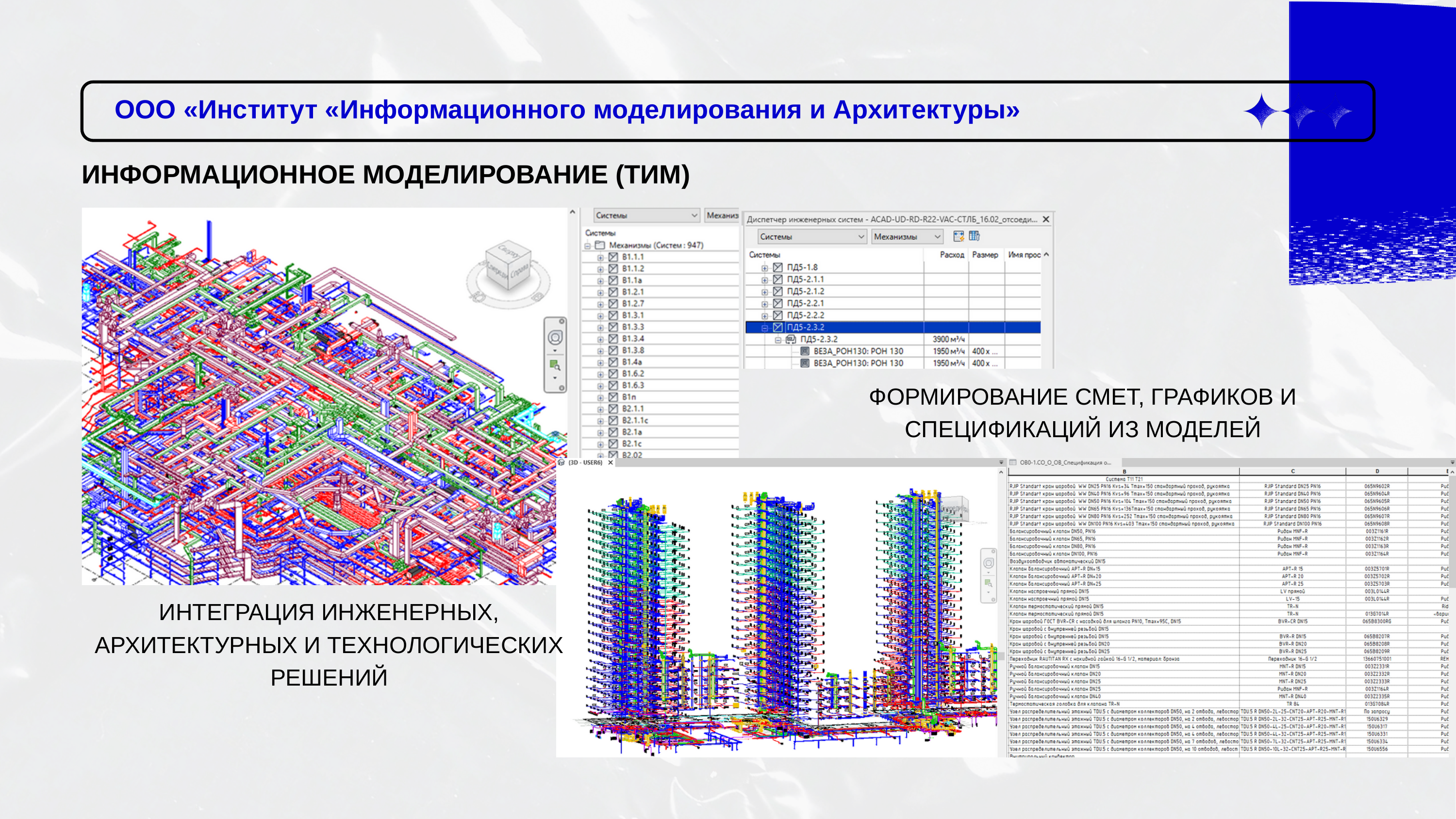

ООО «Институт «Информационного моделирования и Архитектуры»
ИНФОРМАЦИОННОЕ МОДЕЛИРОВАНИЕ (ТИМ)

ФОРМИРОВАНИЕ СМЕТ, ГРАФИКОВ И СПЕЦИФИКАЦИЙ ИЗ МОДЕЛЕЙ

ИНТЕГРАЦИЯ ИНЖЕНЕРНЫХ, АРХИТЕКТУРНЫХ И ТЕХНОЛОГИЧЕСКИХ РЕШЕНИЙ